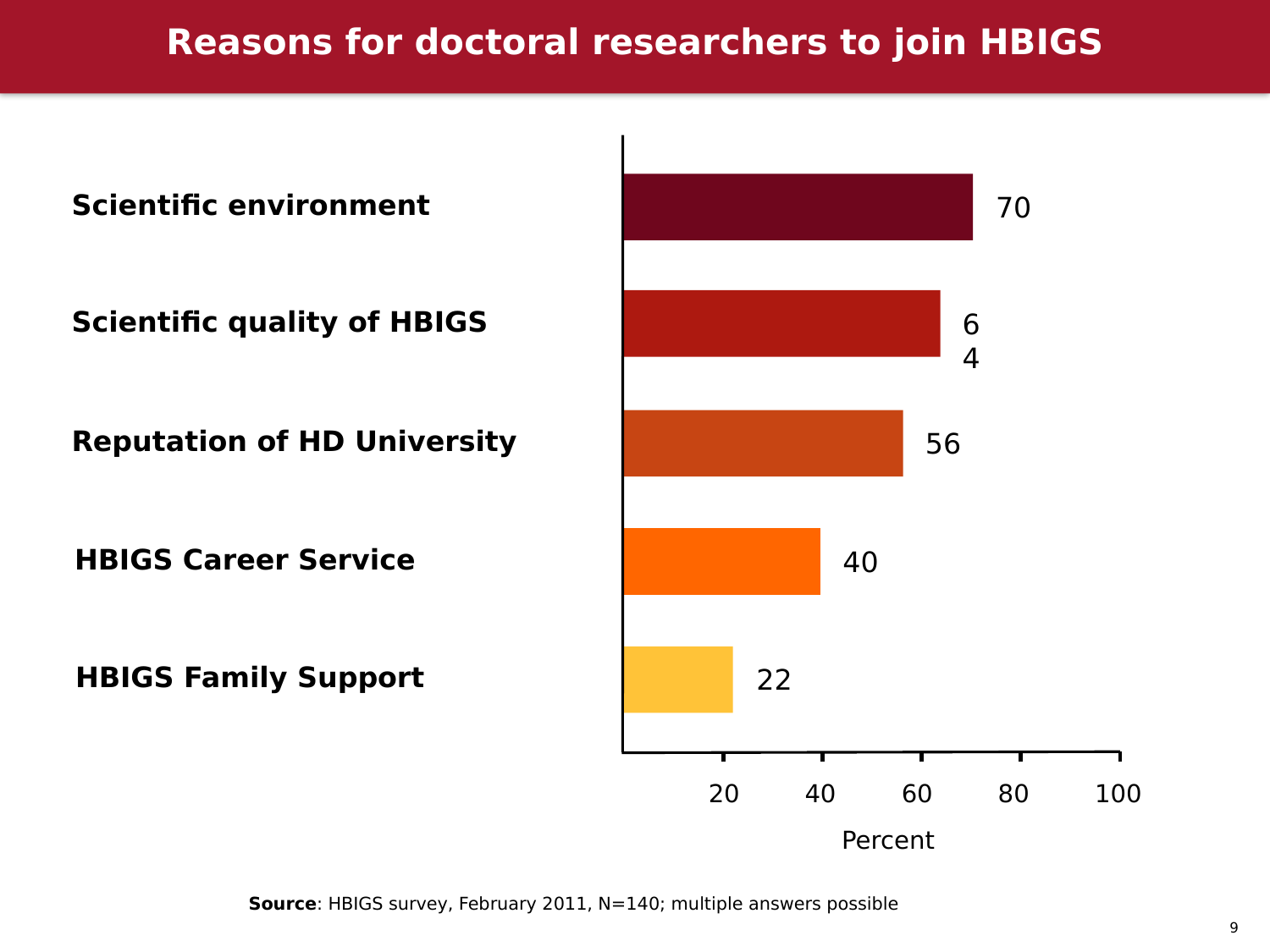

Reasons for doctoral researchers to join HBIGS

Scientific environment
Scientific quality of HBIGS
Reputation of HD University
HBIGS Career Service
HBIGS Family Support
70

64

56

40

22
20
40
60
80
100
Percent
Source: HBIGS survey, February 2011, N=140; multiple answers possible